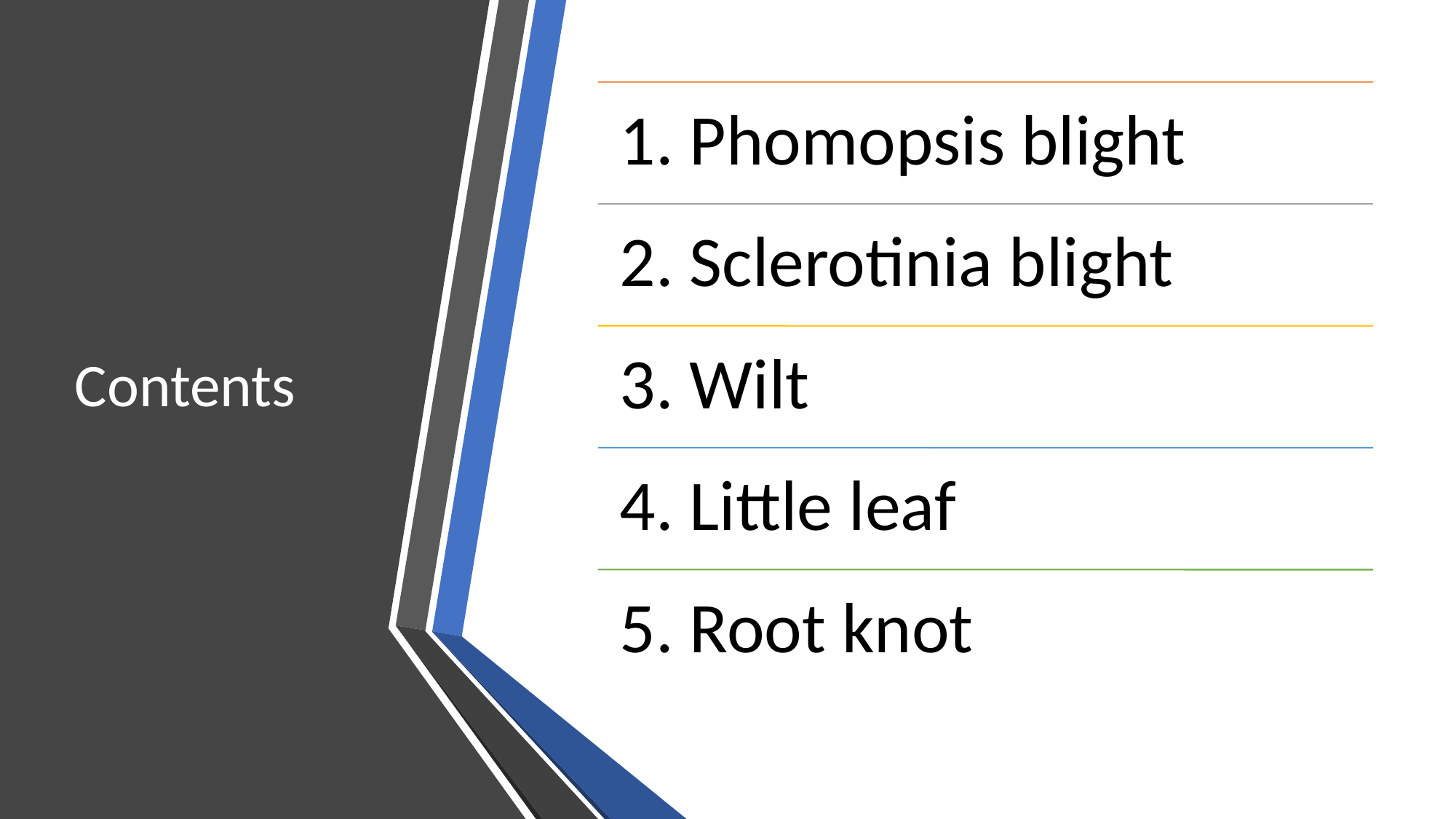

# Contents
1. Phomopsis blight
2. Sclerotinia blight
3. Wilt
4. Little leaf
5. Root knot